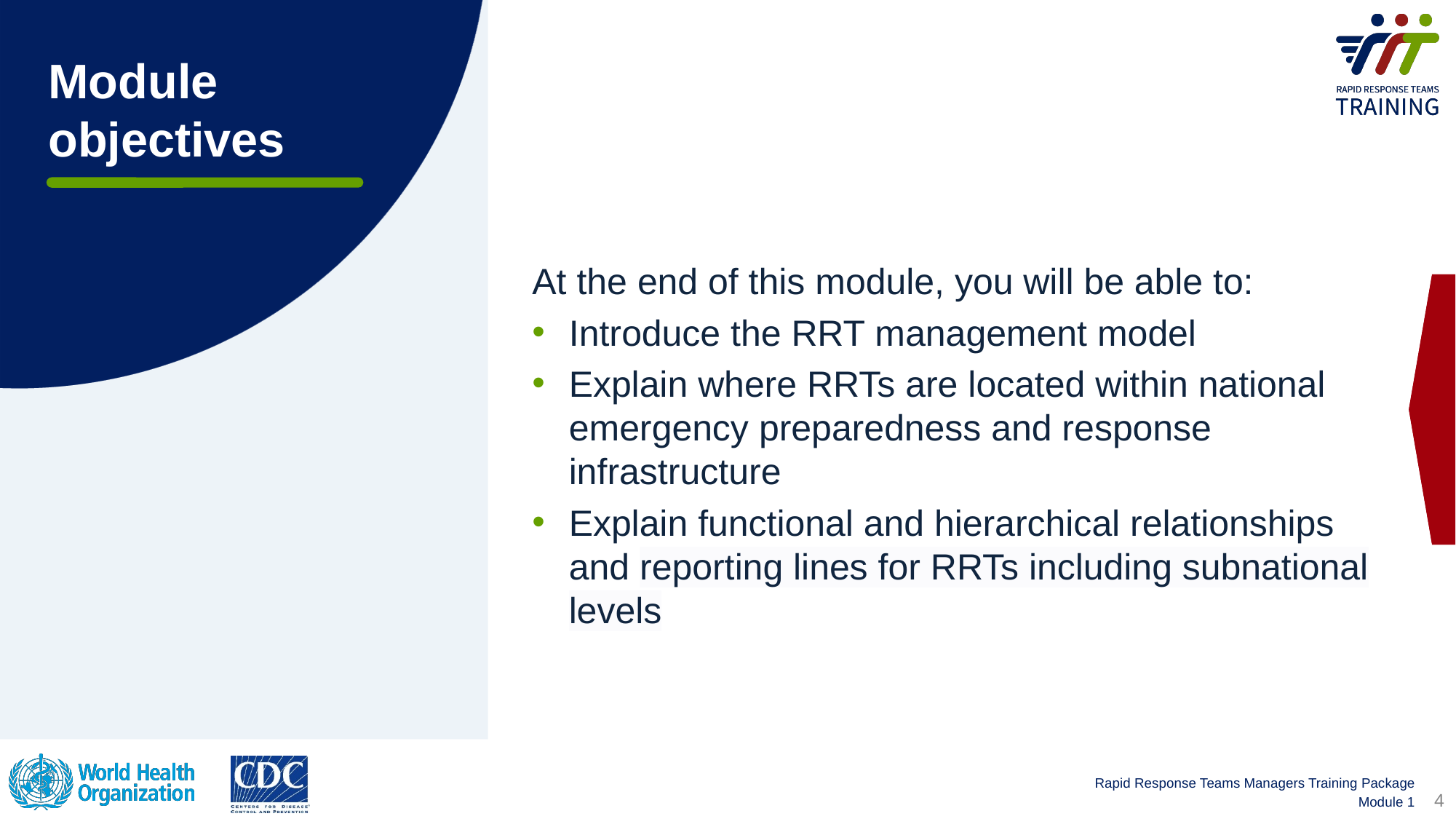

Module objectives
At the end of this module, you will be able to:
Introduce the RRT management model
Explain where RRTs are located within national emergency preparedness and response infrastructure
Explain functional and hierarchical relationships and reporting lines for RRTs including subnational levels

4